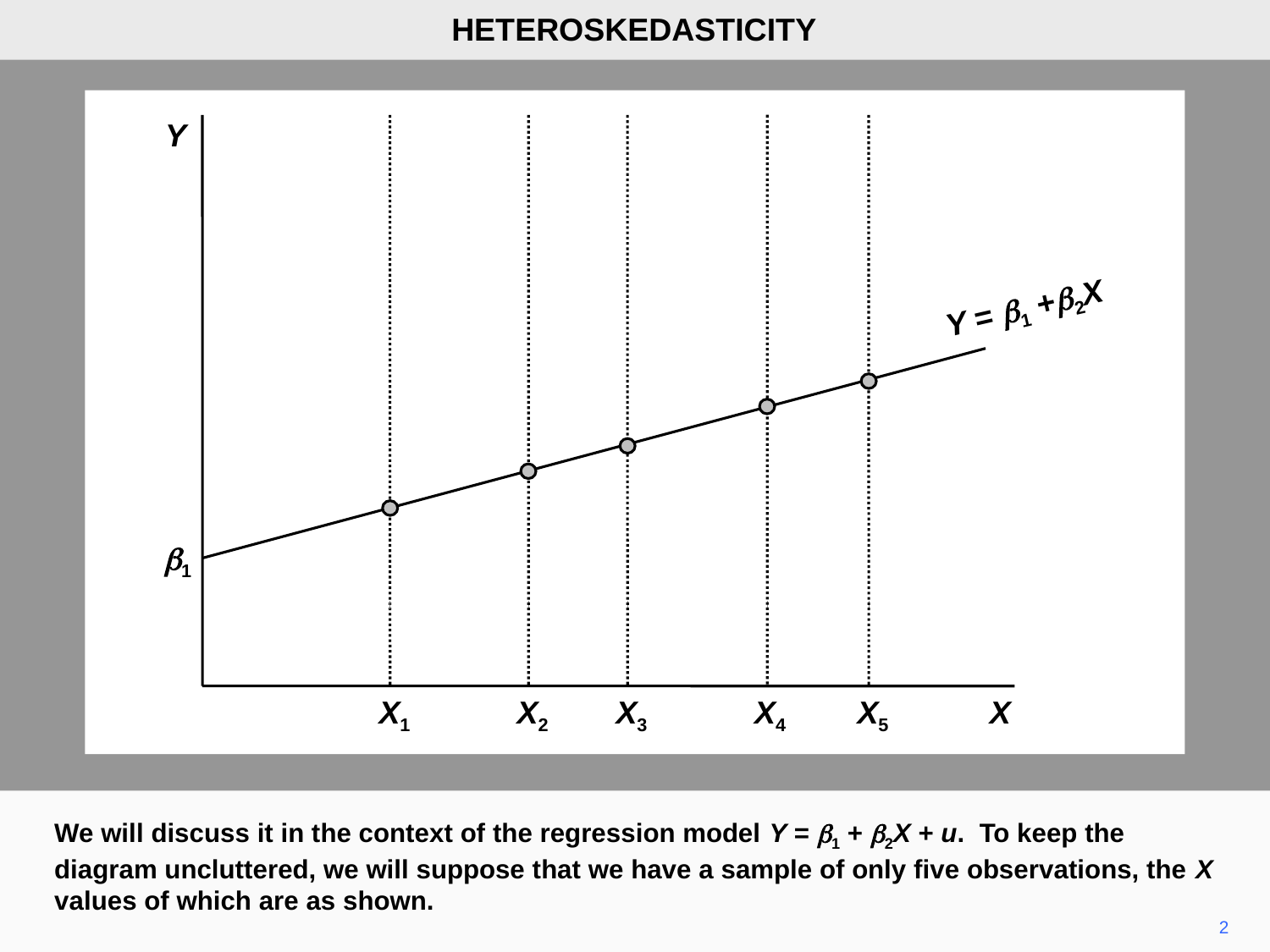

HETEROSKEDASTICITY

Y

Y = β1 +β2X

β1

X1
X2
X3
X4
X5
X

We will discuss it in the context of the regression model Y = β1 + β2X + u.  To keep the diagram uncluttered, we will suppose that we have a sample of only five observations, the X values of which are as shown.
2